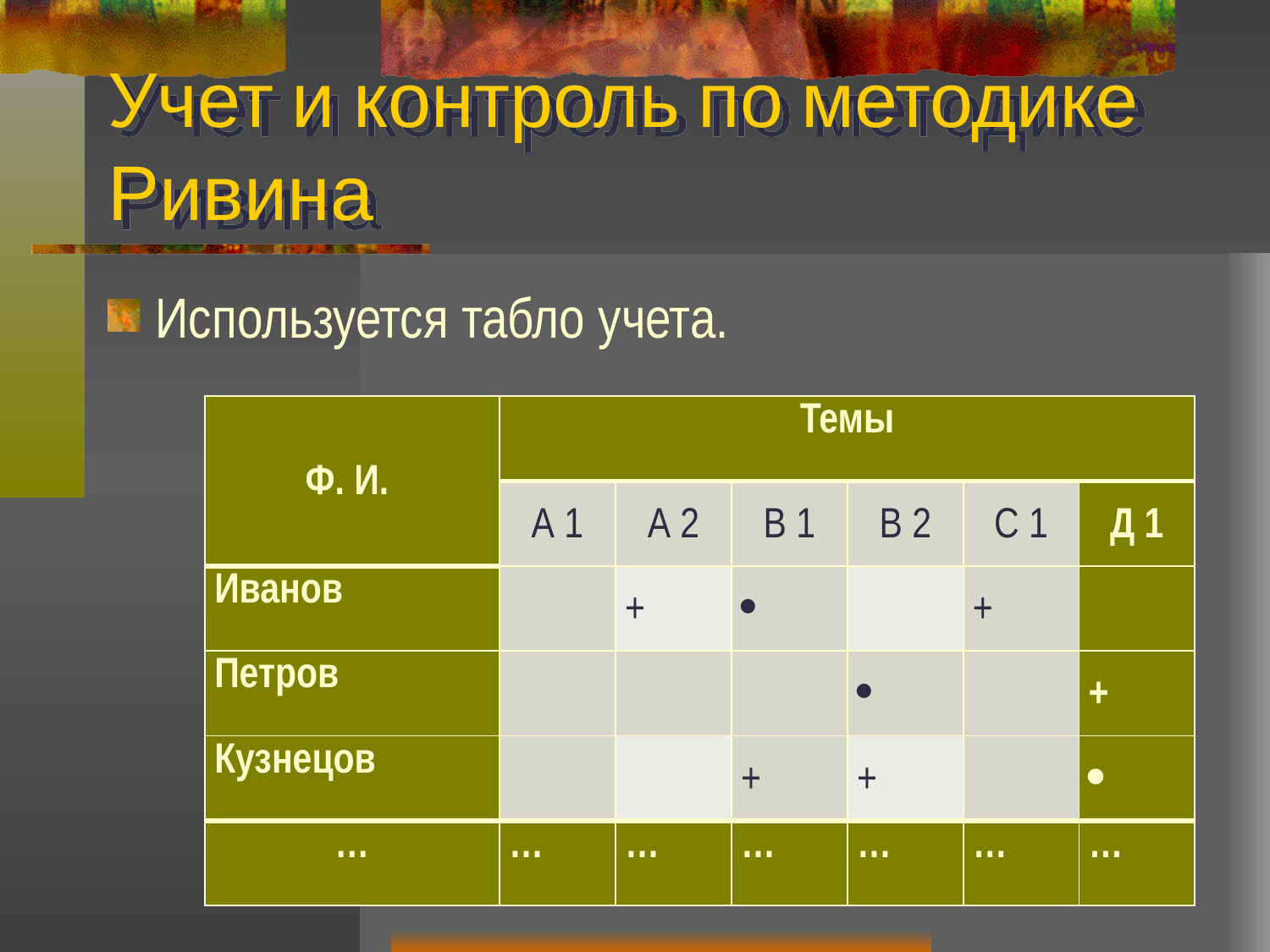

# Учет и контроль по методике Ривина
Используется табло учета.

| Ф. И. | Темы |  |  |  |  |  |
| --- | --- | --- | --- | --- | --- | --- |
|  | А 1 | А 2 | В 1 | В 2 | С 1 | Д 1 |
| Иванов |  | + | • |  | + |  |
| Петров |  |  |  | • |  | + |
| Кузнецов |  |  | + | + |  | • |
| … | … | … | … | … | … | … |